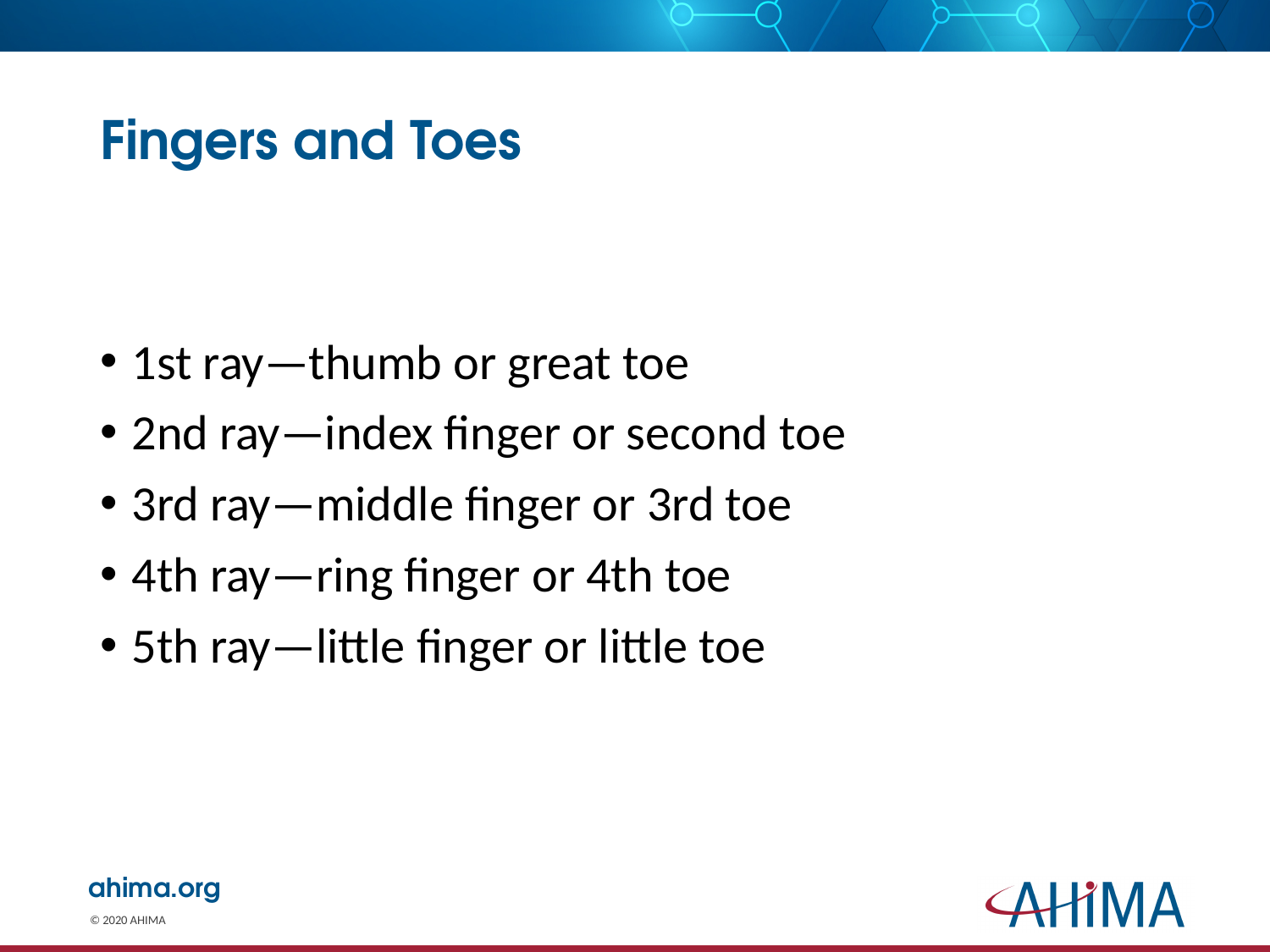

# Fingers and Toes

1st ray—thumb or great toe
2nd ray—index finger or second toe
3rd ray—middle finger or 3rd toe
4th ray—ring finger or 4th toe
5th ray—little finger or little toe